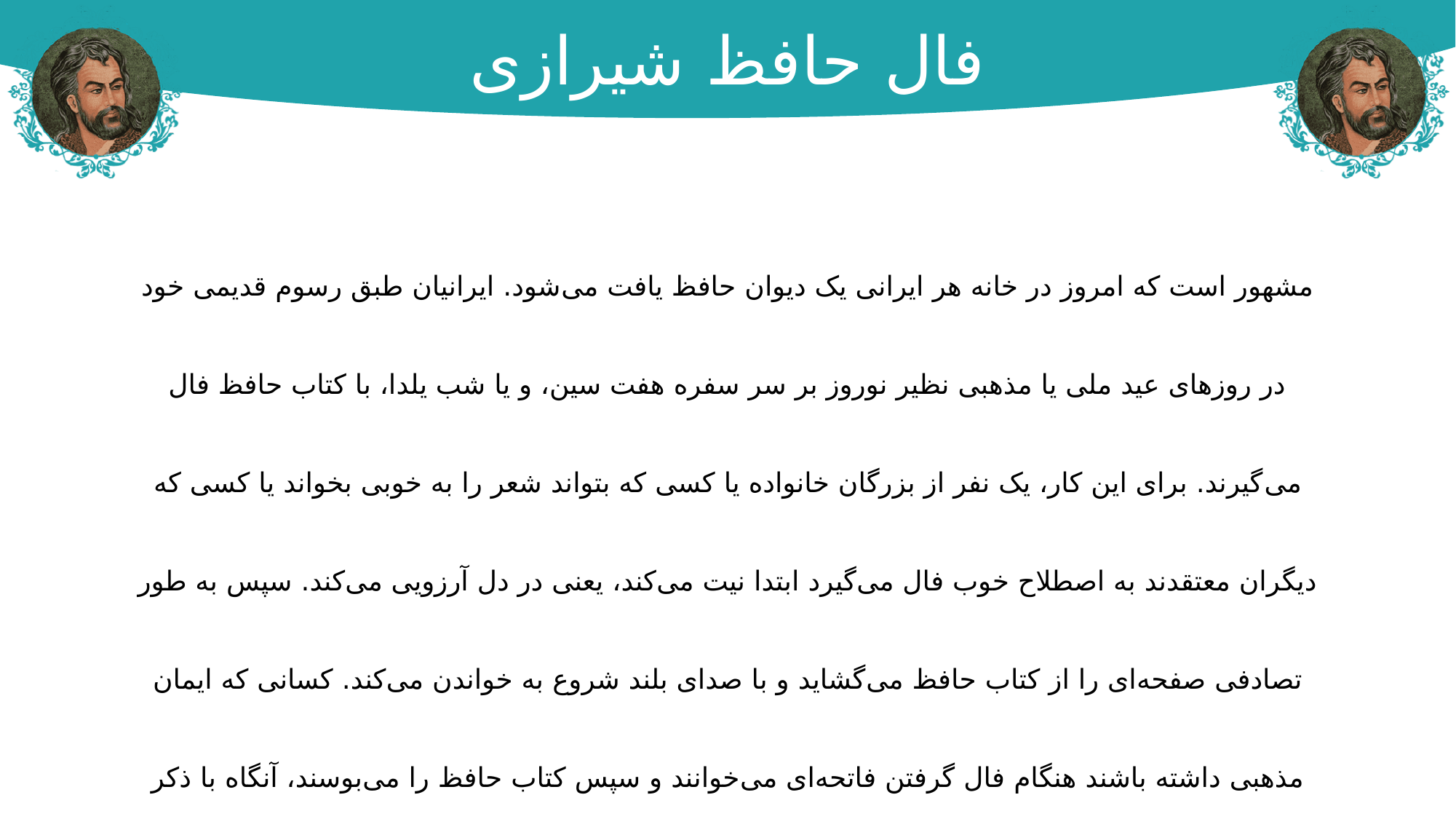

فال حافظ شیرازی
مشهور است که امروز در خانه هر ایرانی یک دیوان حافظ یافت می‌شود. ایرانیان طبق رسوم قدیمی خود در روزهای عید ملی یا مذهبی نظیر نوروز بر سر سفره هفت سین، و یا شب یلدا، با کتاب حافظ فال می‌گیرند. برای این کار، یک نفر از بزرگان خانواده یا کسی که بتواند شعر را به خوبی بخواند یا کسی که دیگران معتقدند به اصطلاح خوب فال می‌گیرد ابتدا نیت می‌کند، یعنی در دل آرزویی می‌کند. سپس به طور تصادفی صفحه‌ای را از کتاب حافظ می‌گشاید و با صدای بلند شروع به خواندن می‌کند. کسانی که ایمان مذهبی داشته باشند هنگام فال گرفتن فاتحه‌ای می‌خوانند و سپس کتاب حافظ را می‌بوسند، آنگاه با ذکر اورادی آن را می‌گشایند و فال خود را می‌خوانند.